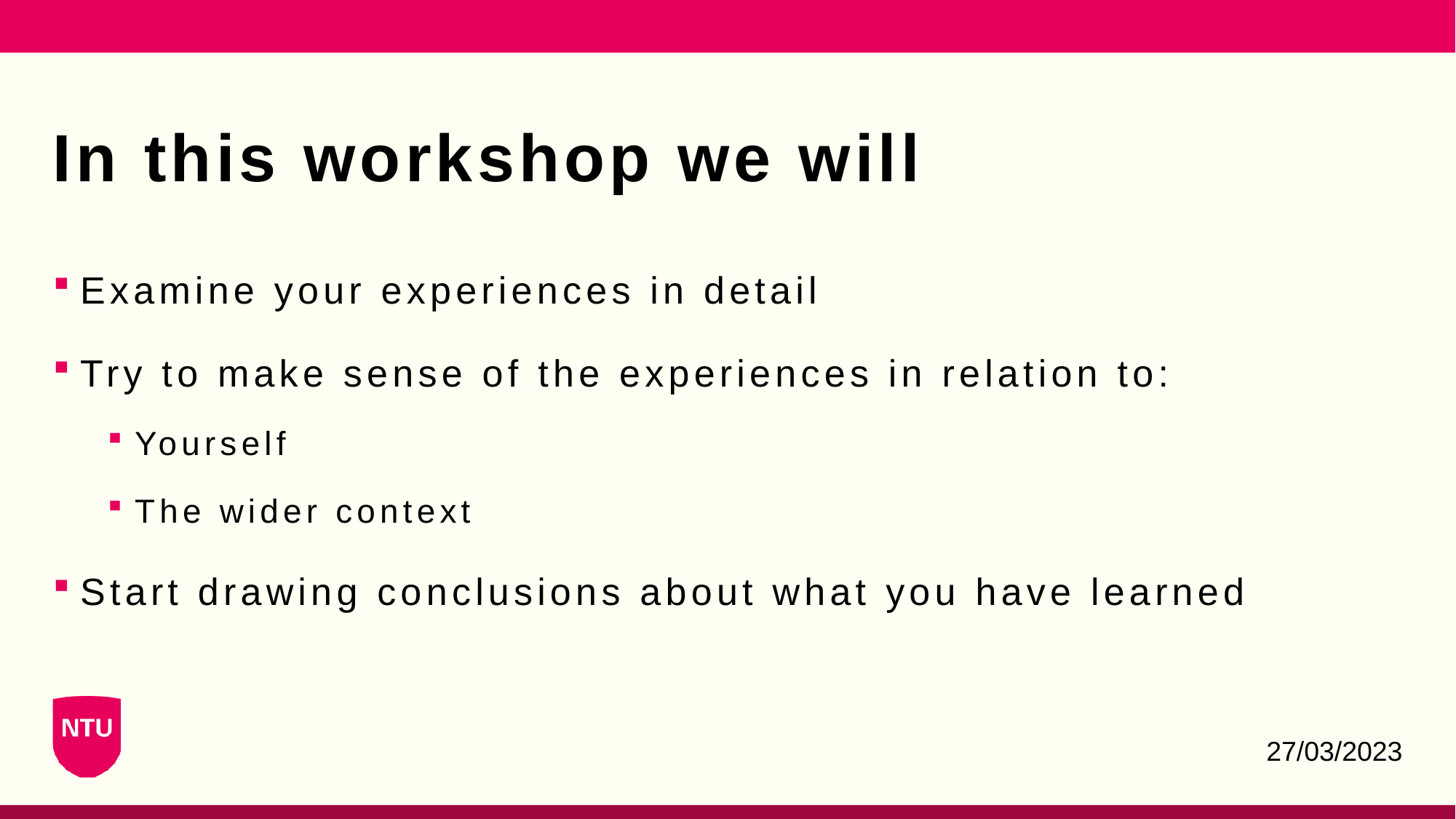

# In this workshop we will
Examine your experiences in detail
Try to make sense of the experiences in relation to:
Yourself
The wider context
Start drawing conclusions about what you have learned
27/03/2023